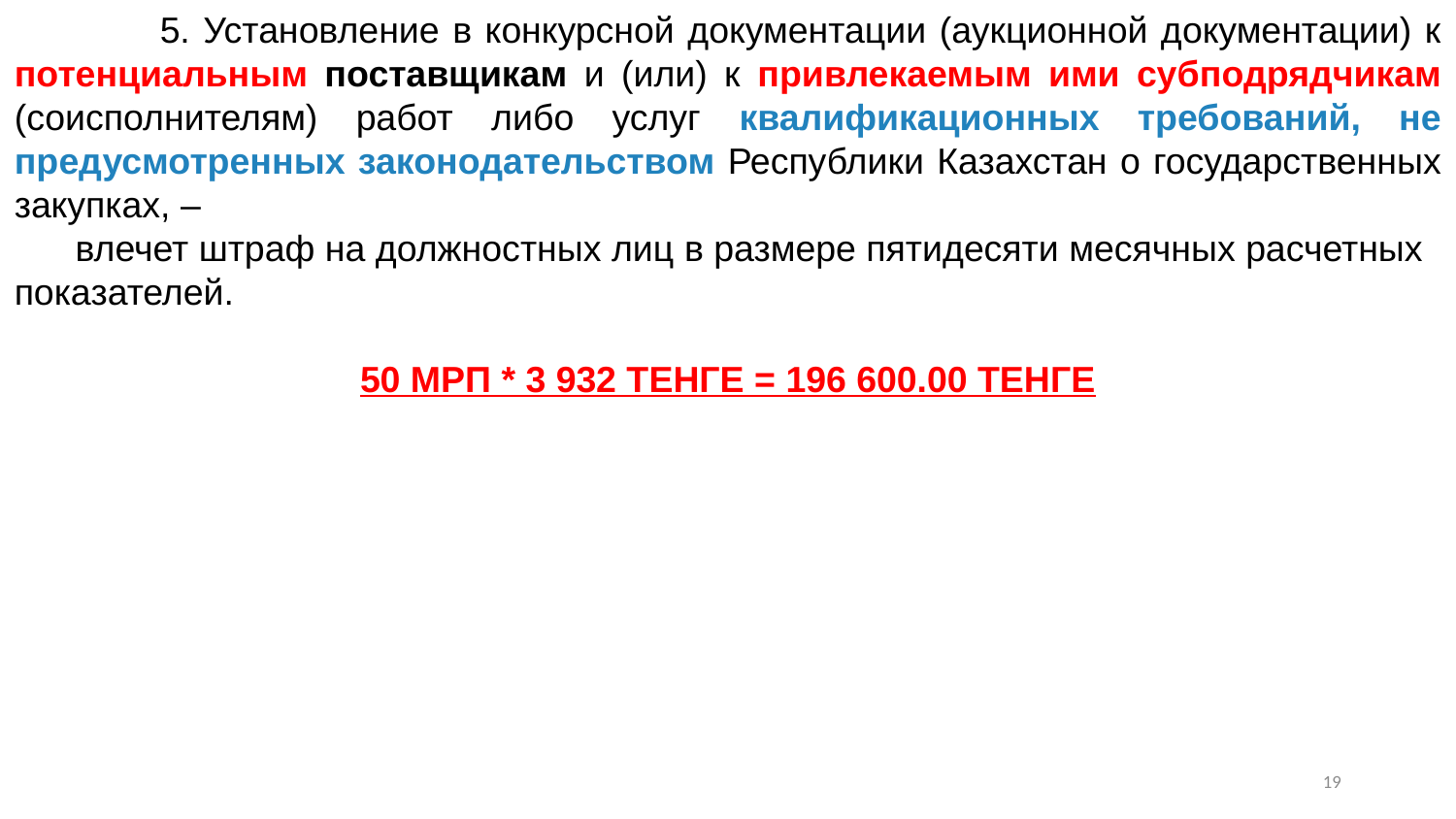

5. Установление в конкурсной документации (аукционной документации) к потенциальным поставщикам и (или) к привлекаемым ими субподрядчикам (соисполнителям) работ либо услуг квалификационных требований, не предусмотренных законодательством Республики Казахстан о государственных закупках, –
      влечет штраф на должностных лиц в размере пятидесяти месячных расчетных показателей.

50 МРП * 3 932 ТЕНГЕ = 196 600.00 ТЕНГЕ
19